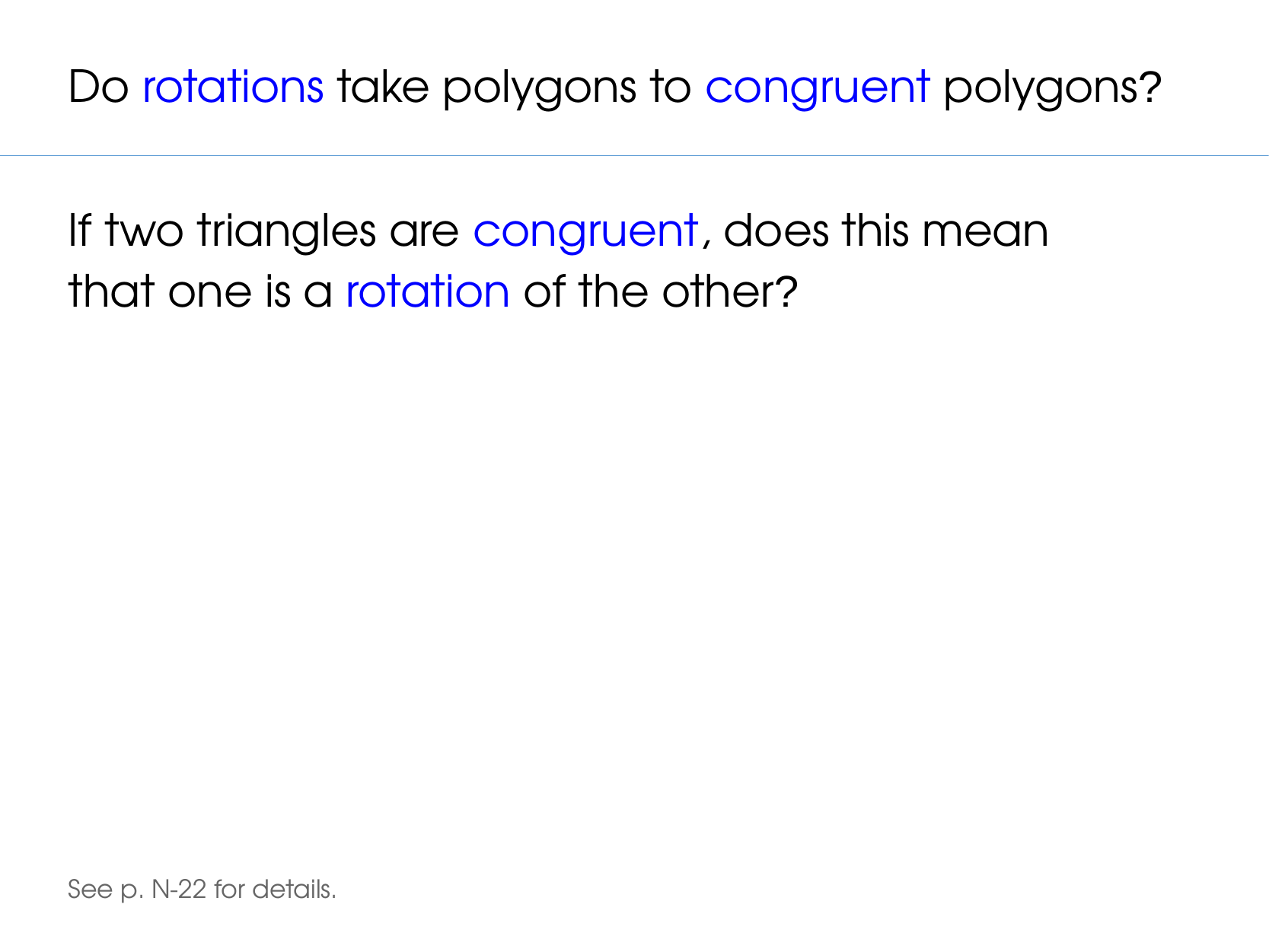

Do rotations take polygons to congruent polygons?
If two triangles are congruent, does this mean that one is a rotation of the other?
See p. N-22 for details.